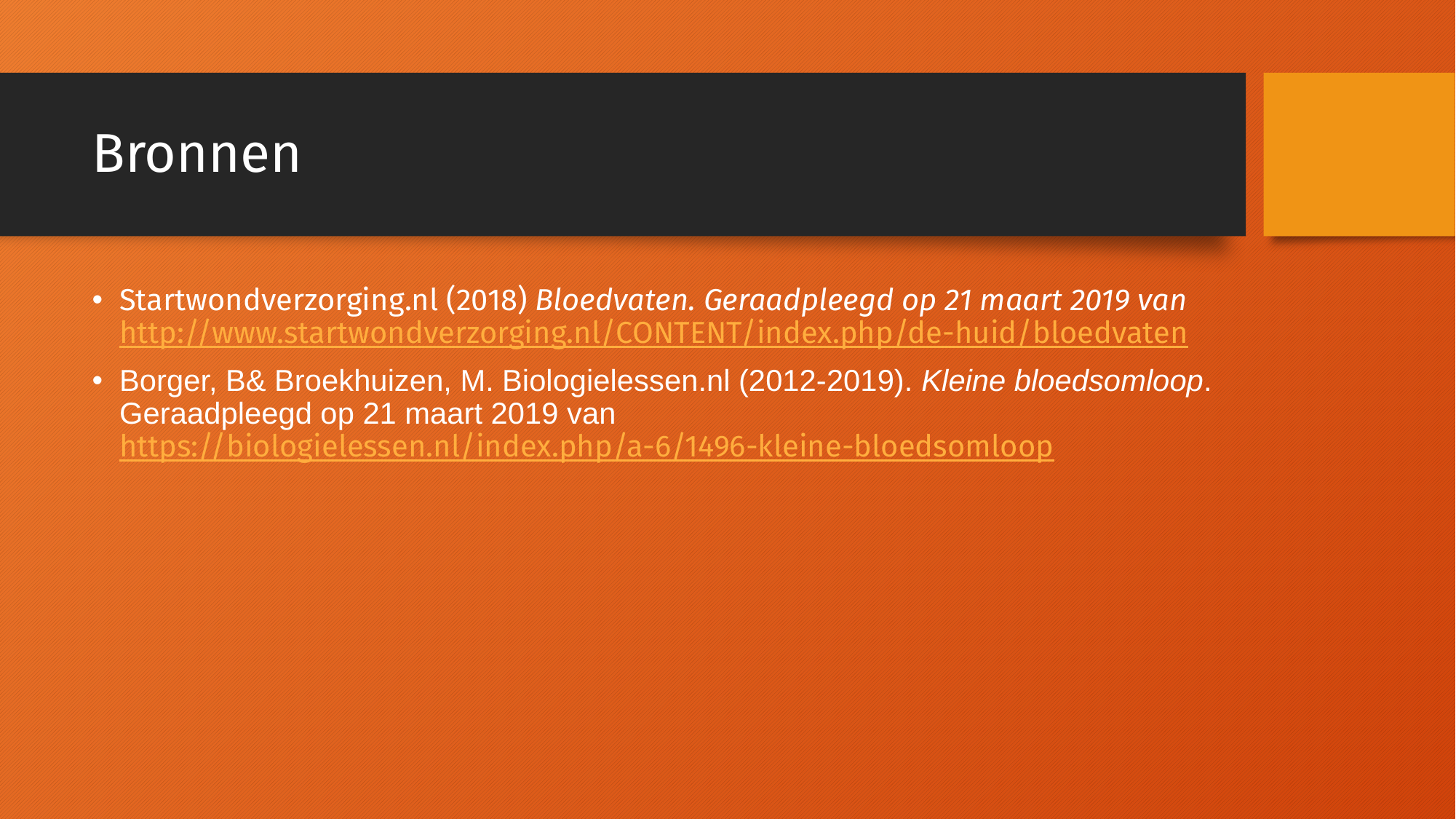

# Bronnen
Startwondverzorging.nl (2018) Bloedvaten. Geraadpleegd op 21 maart 2019 van http://www.startwondverzorging.nl/CONTENT/index.php/de-huid/bloedvaten
Borger, B& Broekhuizen, M. Biologielessen.nl (2012-2019). Kleine bloedsomloop. Geraadpleegd op 21 maart 2019 van https://biologielessen.nl/index.php/a-6/1496-kleine-bloedsomloop